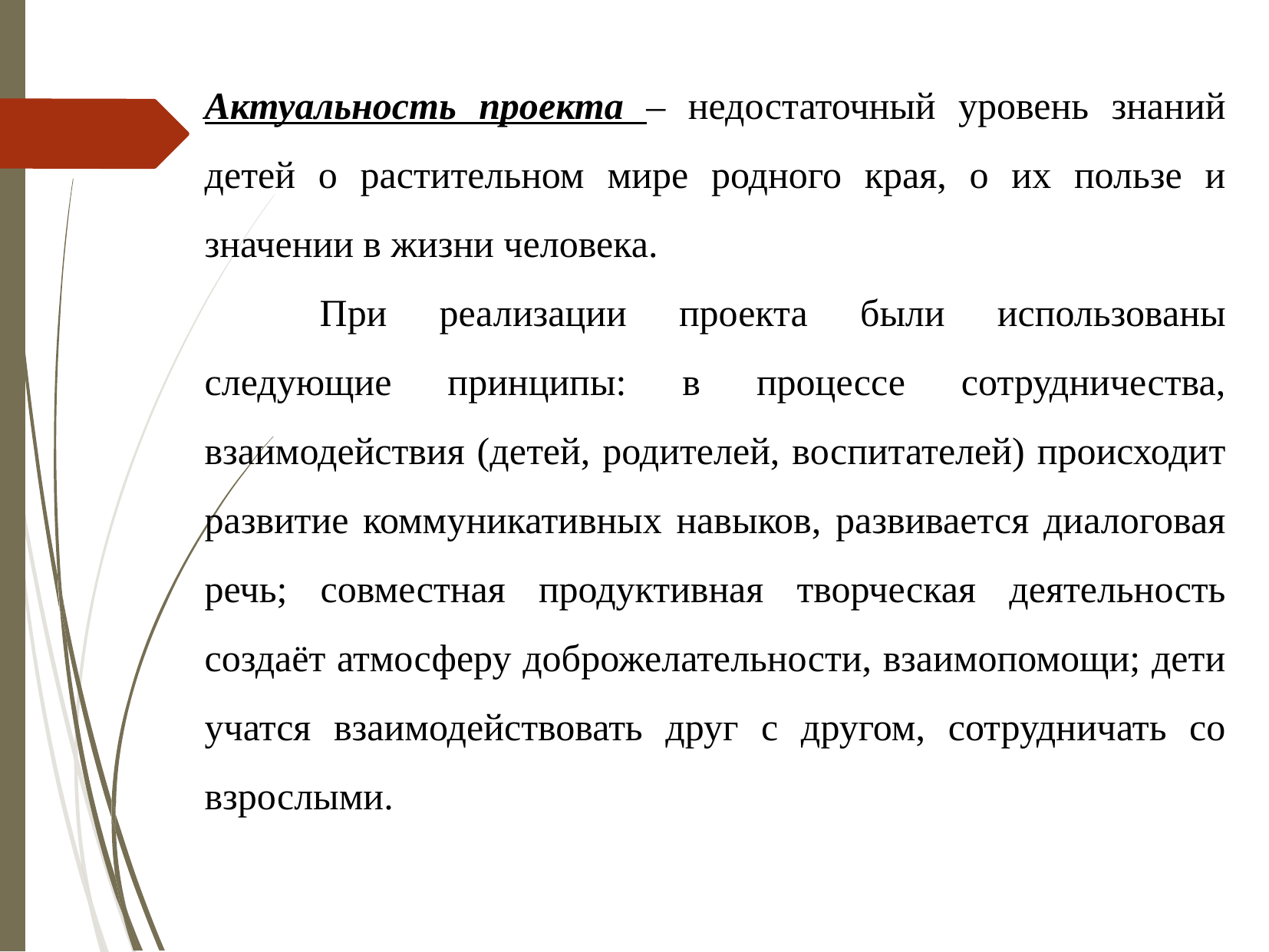

Актуальность проекта – недостаточный уровень знаний детей о растительном мире родного края, о их пользе и значении в жизни человека.
	При реализации проекта были использованы следующие принципы: в процессе сотрудничества, взаимодействия (детей, родителей, воспитателей) происходит развитие коммуникативных навыков, развивается диалоговая речь; совместная продуктивная творческая деятельность создаёт атмосферу доброжелательности, взаимопомощи; дети учатся взаимодействовать друг с другом, сотрудничать со взрослыми.